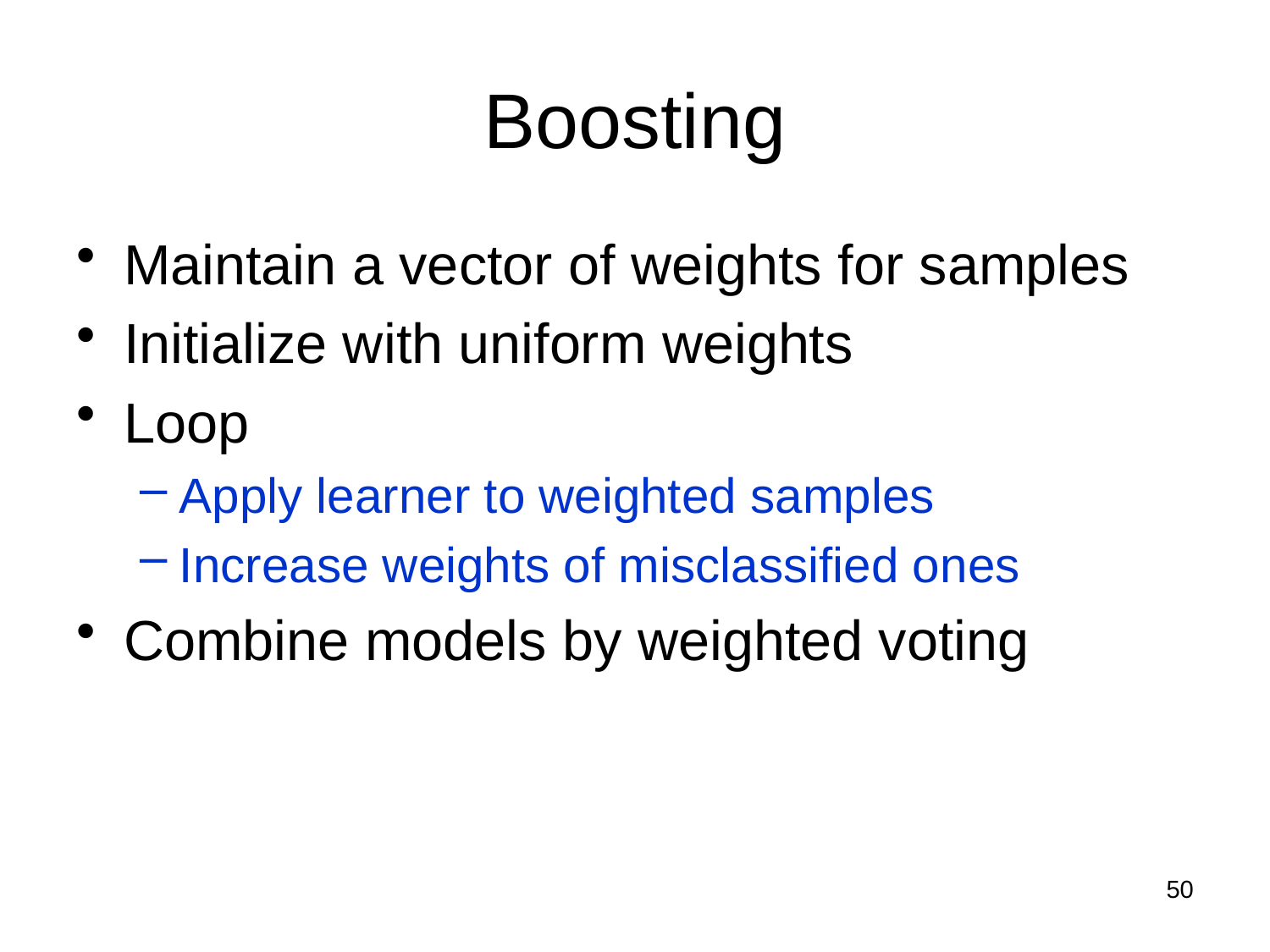

# Boosting
Maintain a vector of weights for samples
Initialize with uniform weights
Loop
Apply learner to weighted samples
Increase weights of misclassified ones
Combine models by weighted voting

50